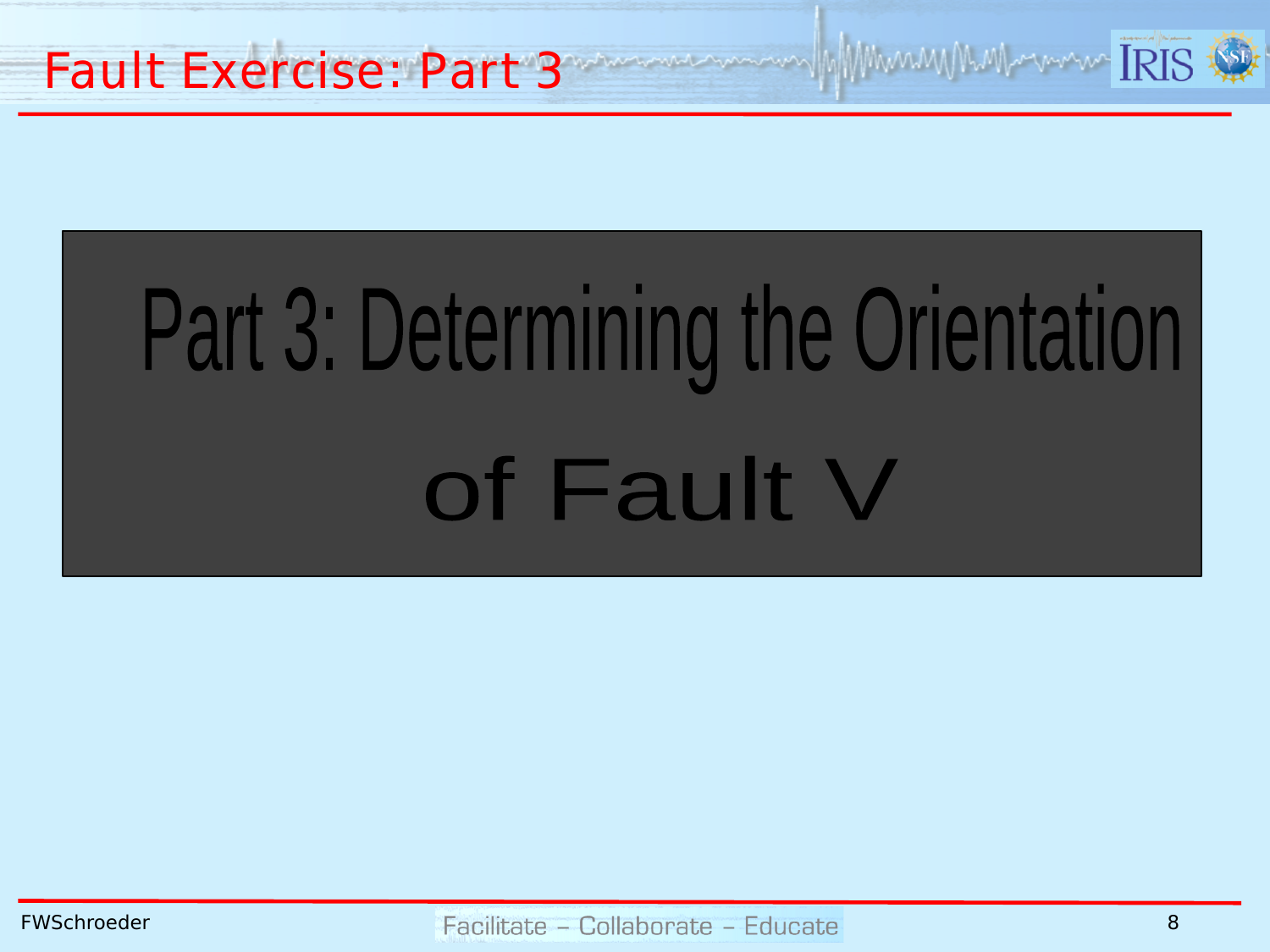

# Fault Exercise: Part 3

Part 3: Determining the Orientation
of Fault V